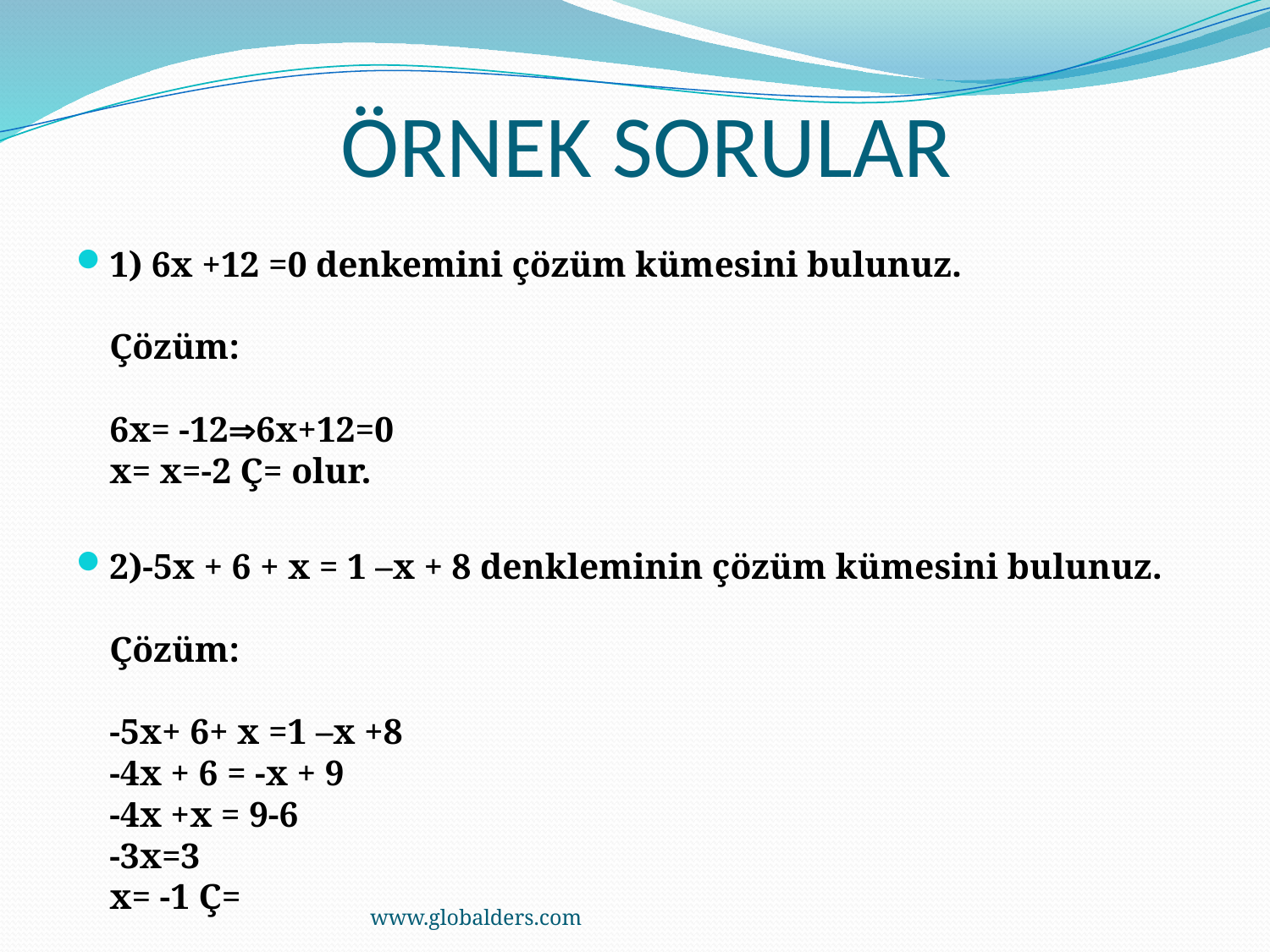

# ÖRNEK SORULAR
1) 6x +12 =0 denkemini çözüm kümesini bulunuz.
Çözüm:
6x= -12⇒6x+12=0
x= x=-2 Ç= olur.

2)-5x + 6 + x = 1 –x + 8 denkleminin çözüm kümesini bulunuz.
Çözüm:
-5x+ 6+ x =1 –x +8
-4x + 6 = -x + 9
-4x +x = 9-6
-3x=3
x= -1 Ç=
www.globalders.com